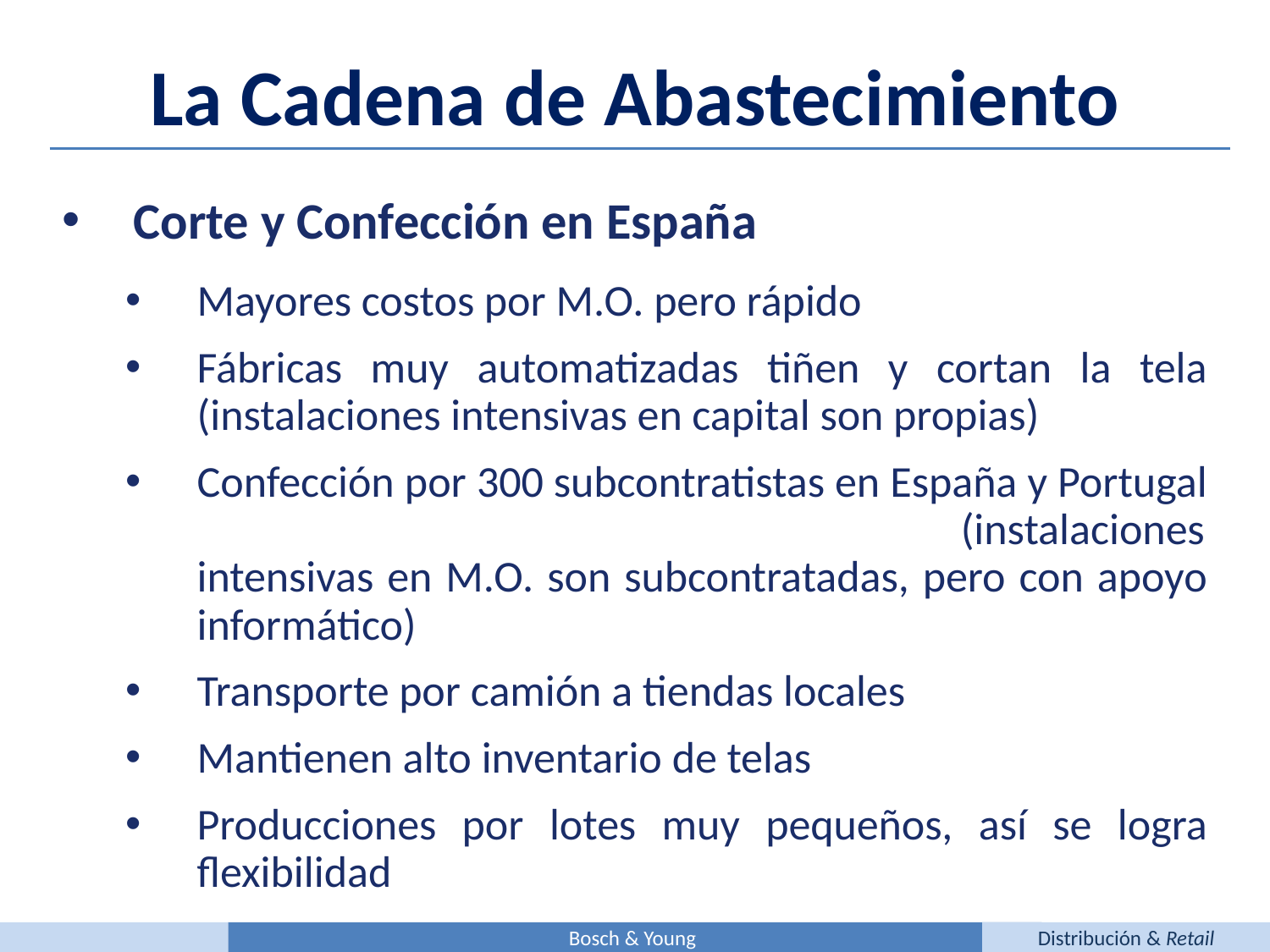

La Cadena de Abastecimiento
Corte y Confección en España

Mayores costos por M.O. pero rápido

Fábricas muy automatizadas tiñen y cortan la tela (instalaciones intensivas en capital son propias)

Confección por 300 subcontratistas en España y Portugal                                                                       (instalaciones intensivas en M.O. son subcontratadas, pero con apoyo informático)

Transporte por camión a tiendas locales

Mantienen alto inventario de telas

Producciones por lotes muy pequeños, así se logra flexibilidad

Bosch & Young
Distribución & Retail